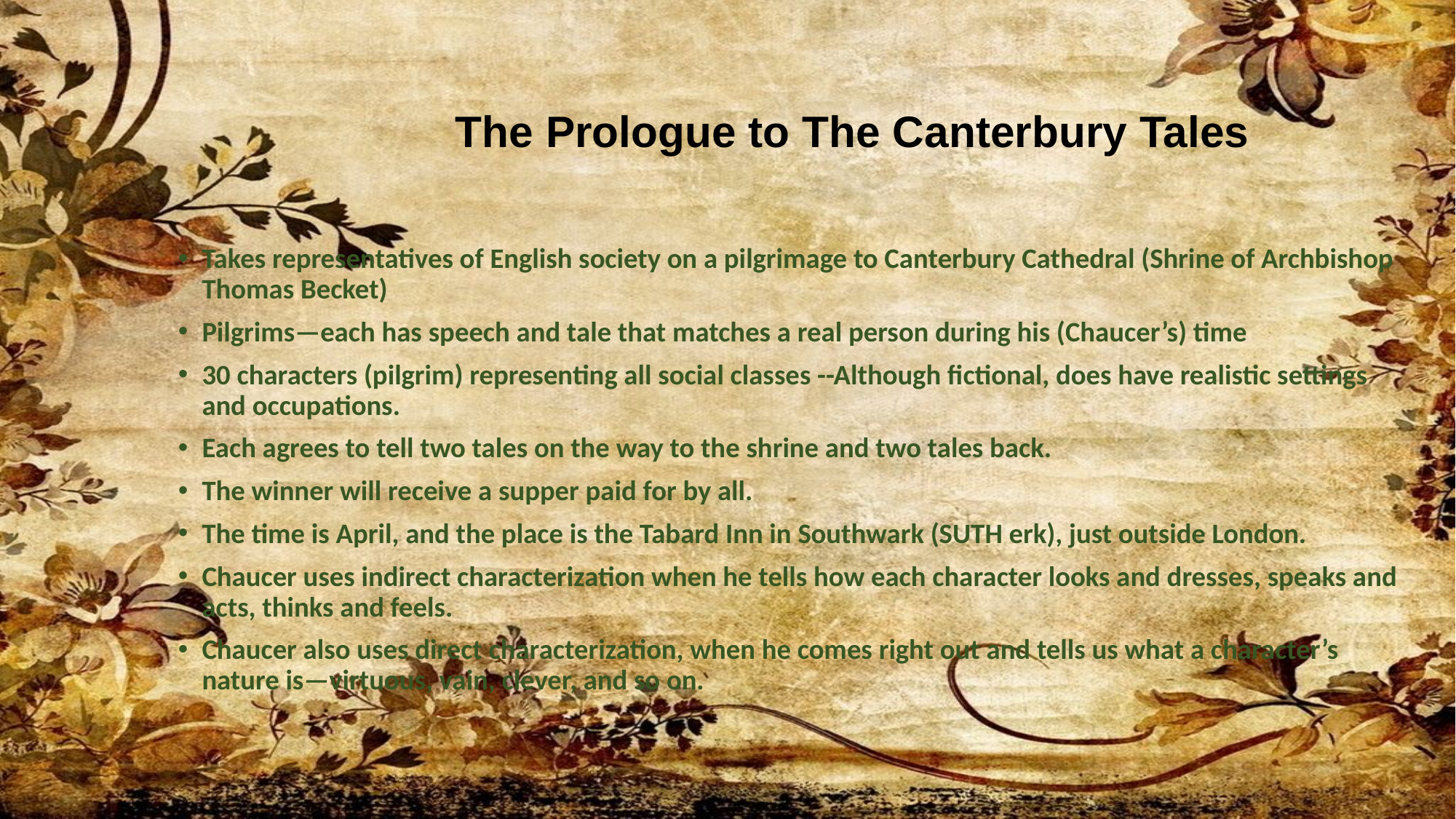

# The Prologue to The Canterbury Tales
Takes representatives of English society on a pilgrimage to Canterbury Cathedral (Shrine of Archbishop Thomas Becket)
Pilgrims—each has speech and tale that matches a real person during his (Chaucer’s) time
30 characters (pilgrim) representing all social classes --Although fictional, does have realistic settings and occupations.
Each agrees to tell two tales on the way to the shrine and two tales back.
The winner will receive a supper paid for by all.
The time is April, and the place is the Tabard Inn in Southwark (SUTH erk), just outside London.
Chaucer uses indirect characterization when he tells how each character looks and dresses, speaks and acts, thinks and feels.
Chaucer also uses direct characterization, when he comes right out and tells us what a character’s nature is—virtuous, vain, clever, and so on.